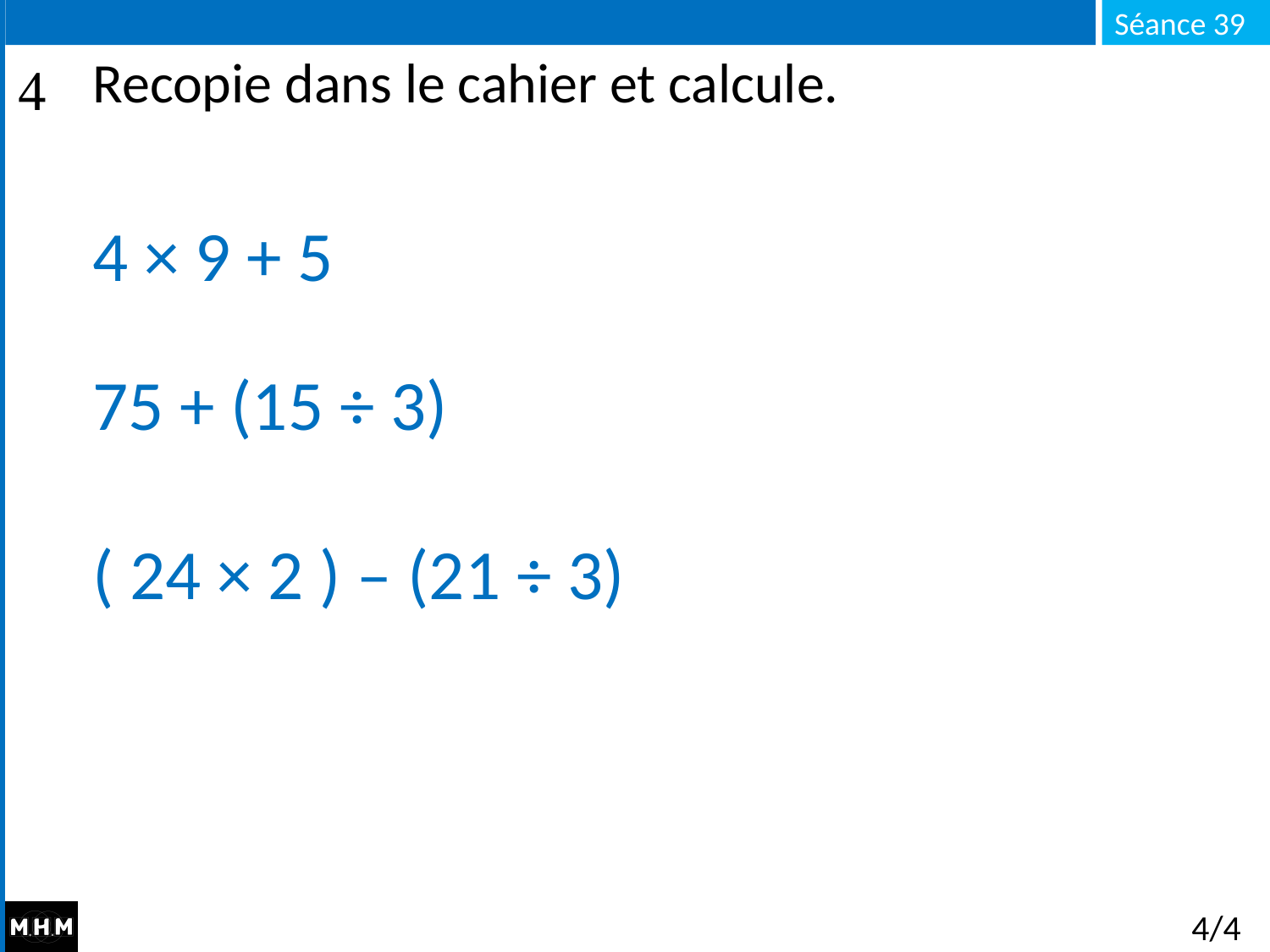

# Recopie dans le cahier et calcule.
4 × 9 + 5
75 + (15 ÷ 3)
( 24 × 2 ) – (21 ÷ 3)
4/4